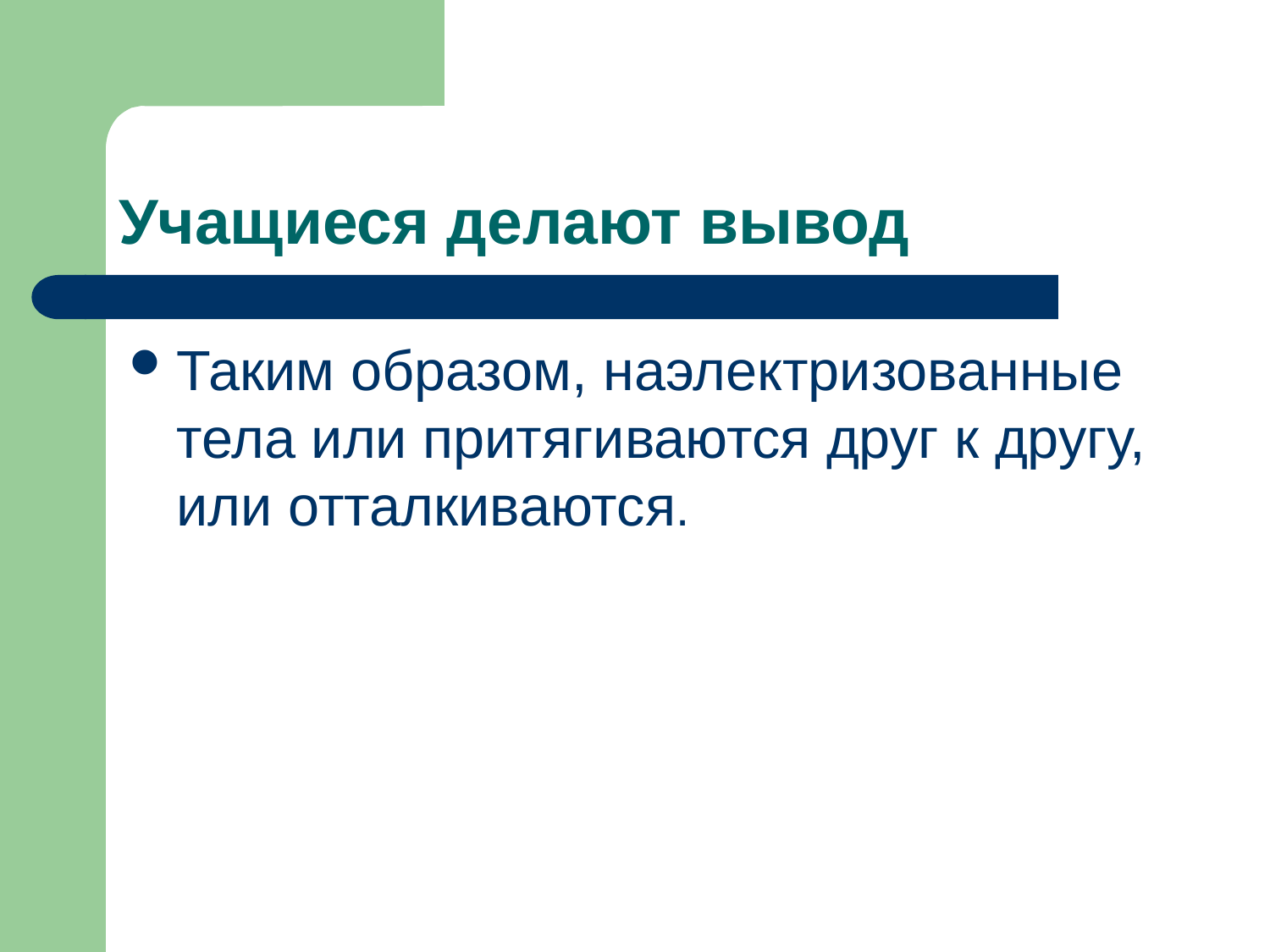

# Учащиеся делают вывод
Таким образом, наэлектризованные тела или притягиваются друг к другу, или отталкиваются.